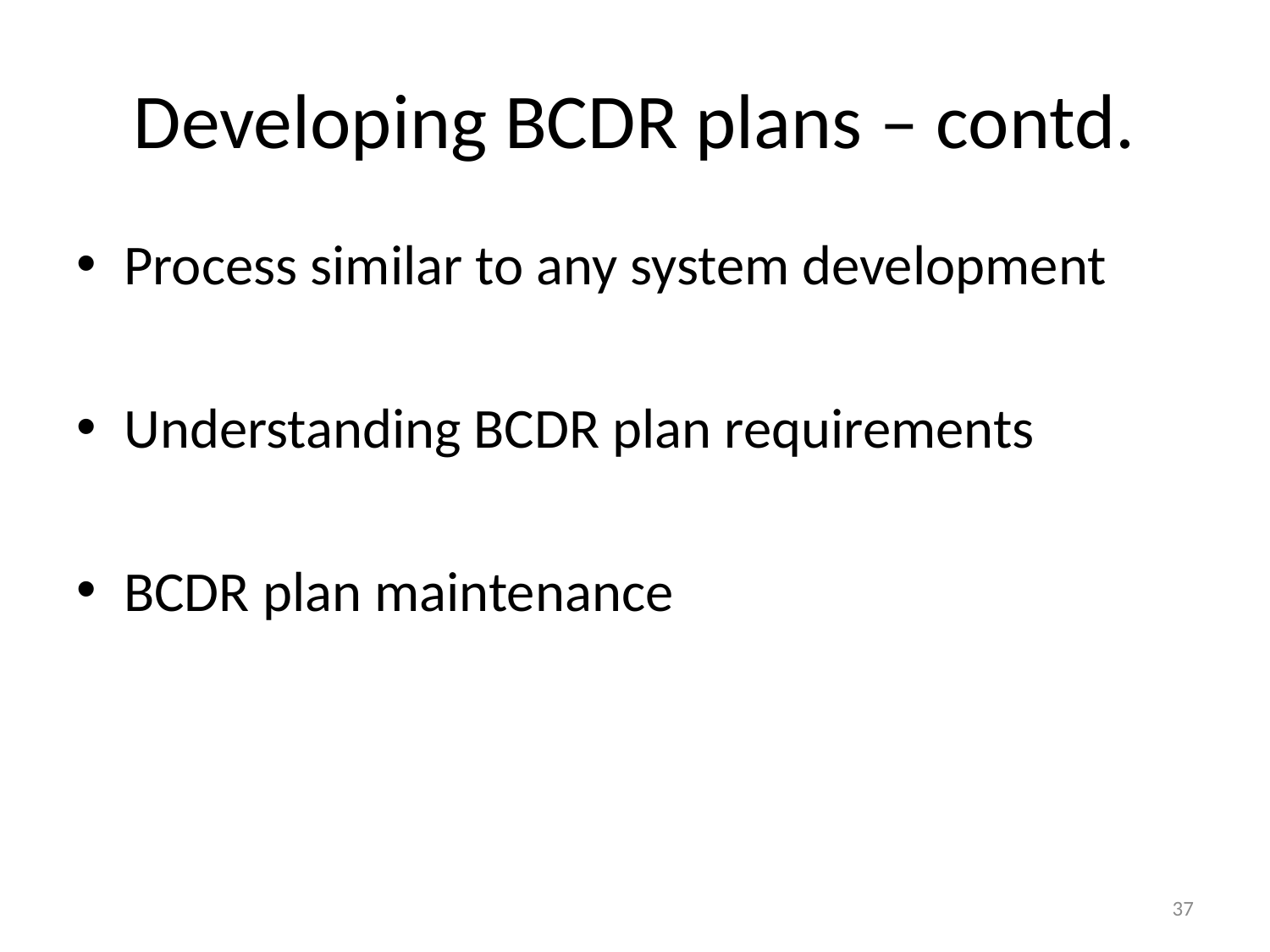

# Developing BCDR plans – contd.
Process similar to any system development

Understanding BCDR plan requirements

BCDR plan maintenance

37